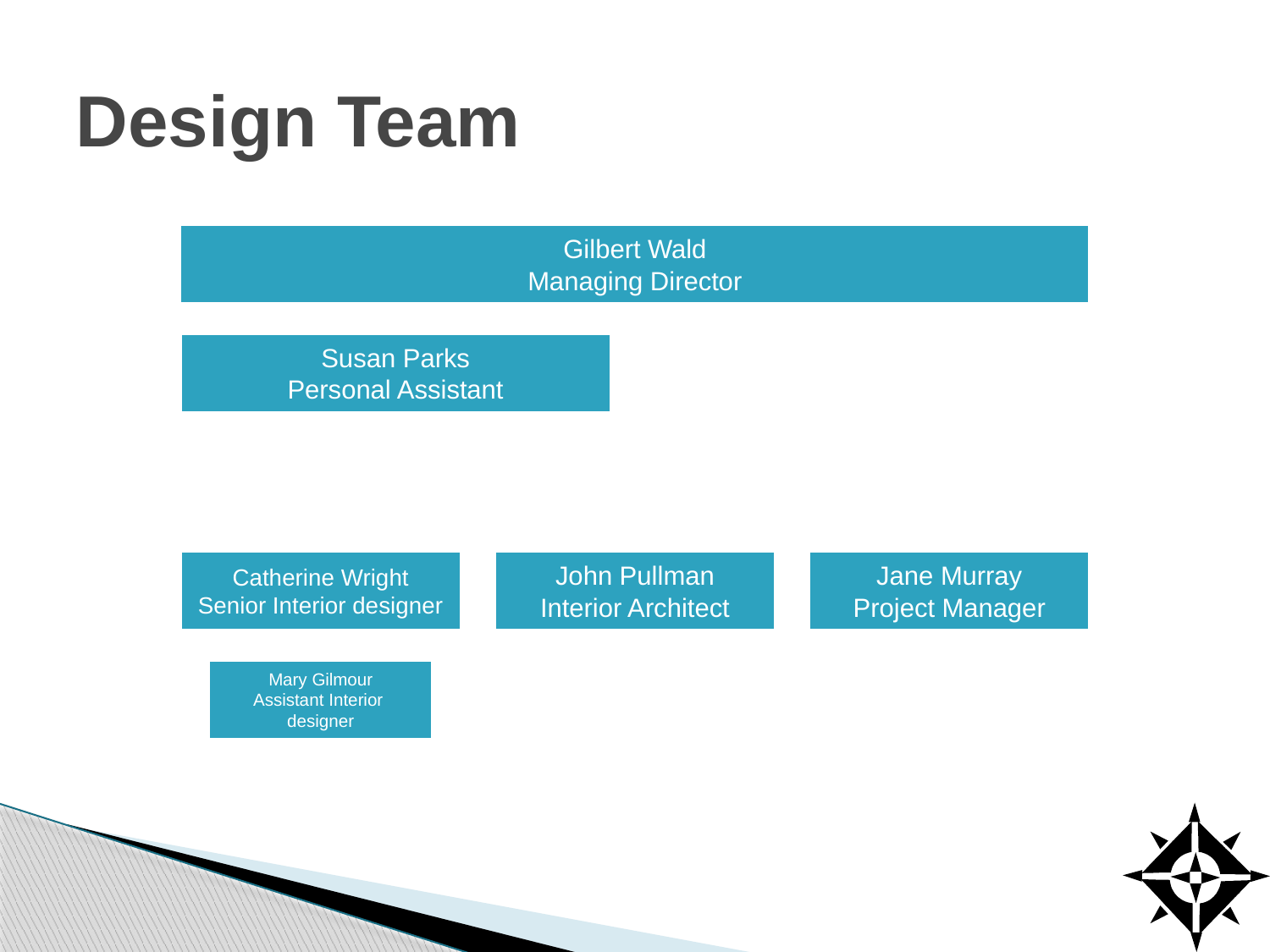

# Design Team
Gilbert Wald
Managing Director
Susan Parks
Personal Assistant
Catherine Wright
Senior Interior designer
John Pullman
Interior Architect
Jane Murray
Project Manager
Mary Gilmour
Assistant Interior
designer